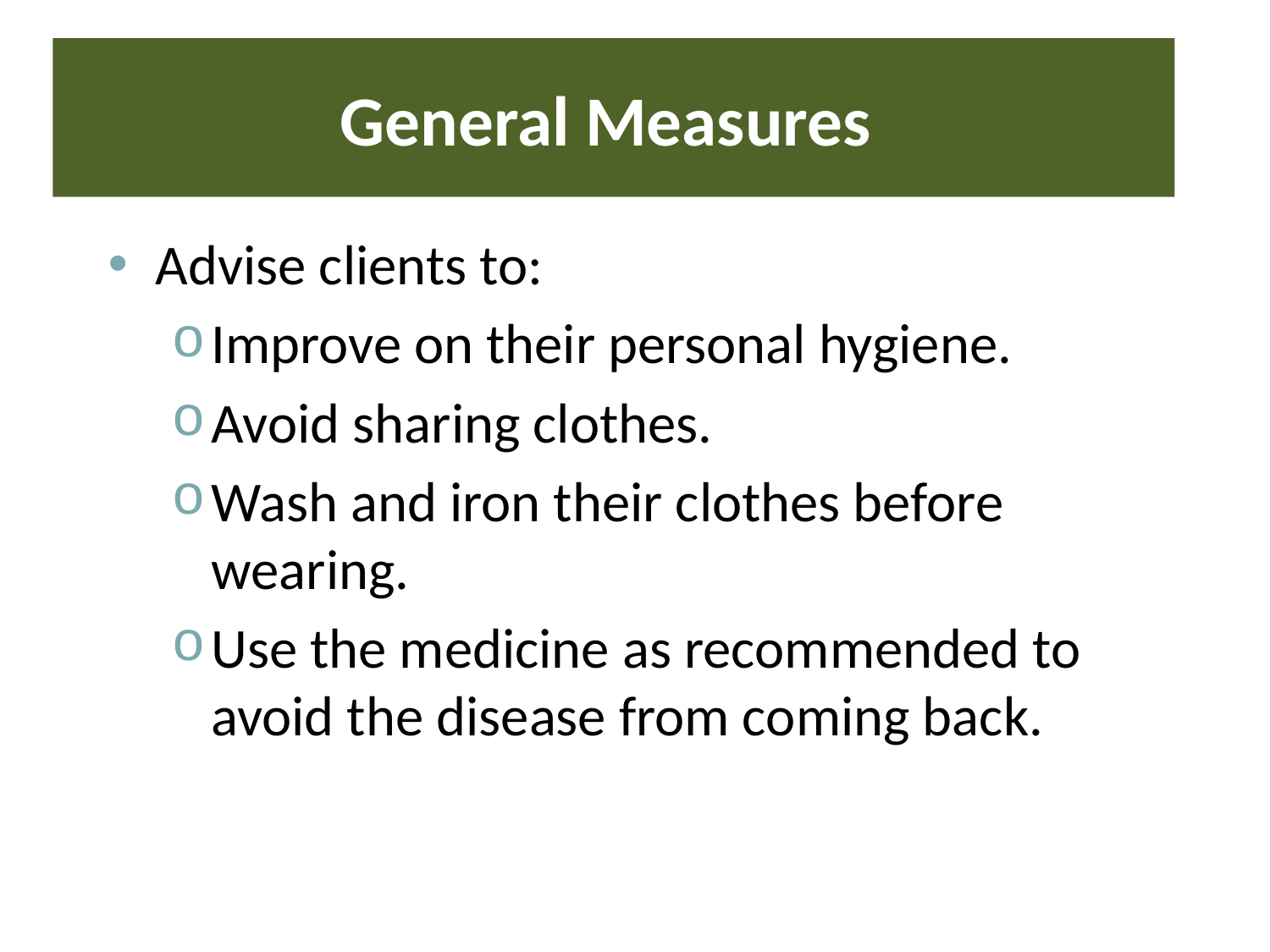

# General Measures
Advise clients to:
Improve on their personal hygiene.
Avoid sharing clothes.
Wash and iron their clothes before wearing.
Use the medicine as recommended to avoid the disease from coming back.